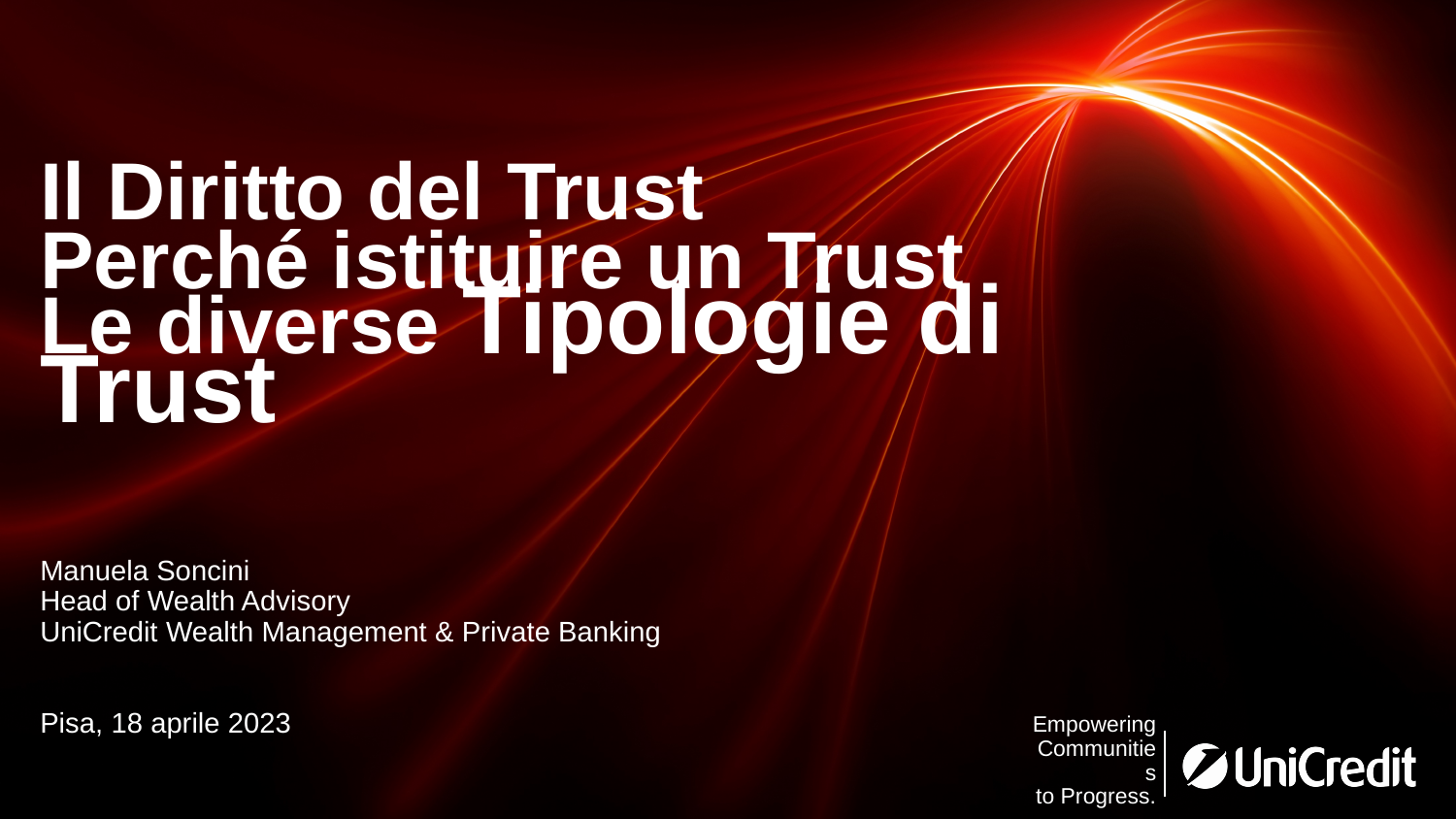

# Il Diritto del Trust Perché istituire un Trust Le diverse Tipologie di Trust
Manuela Soncini
Head of Wealth Advisory
UniCredit Wealth Management & Private Banking

Pisa, 18 aprile 2023